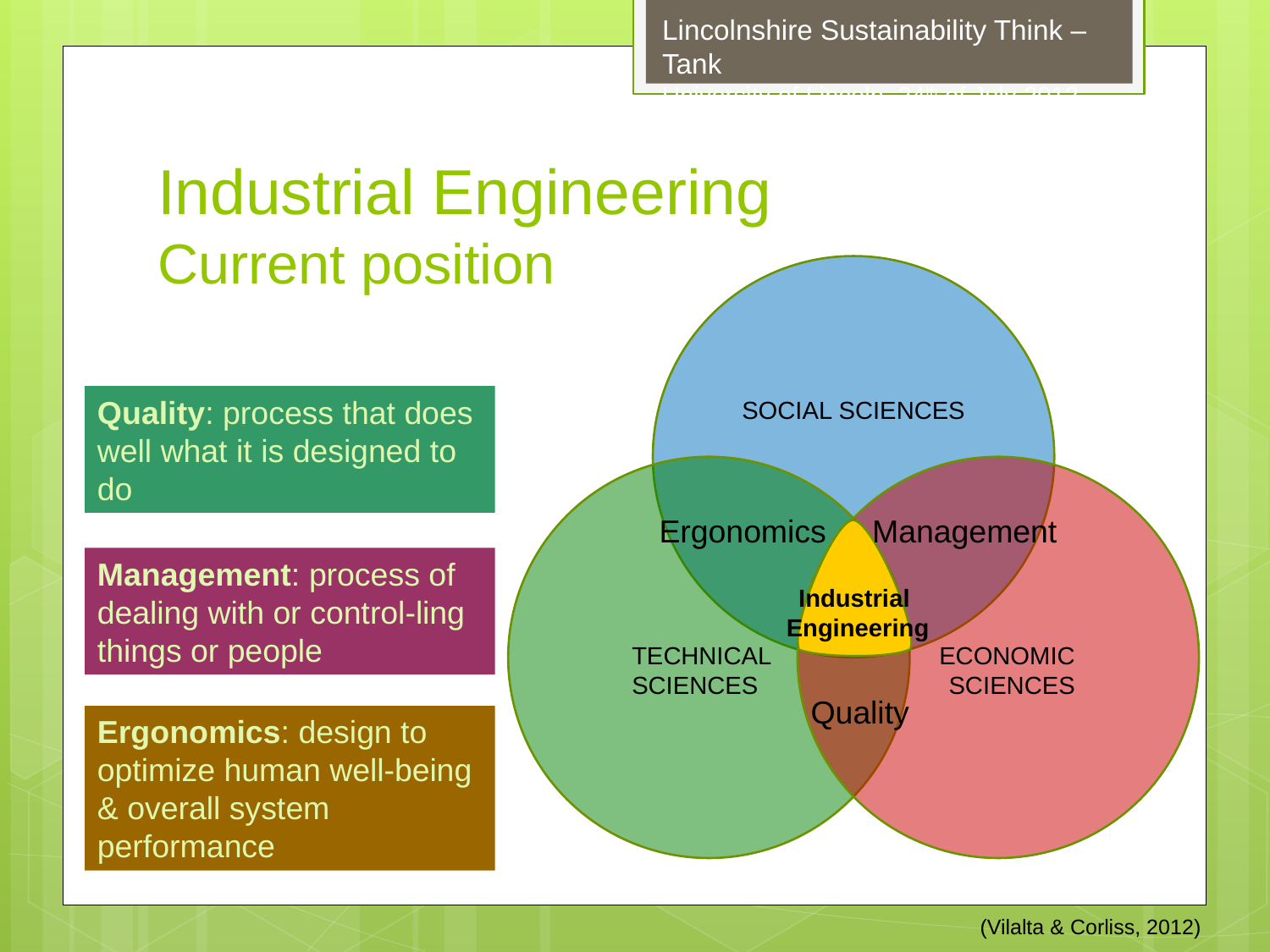

Industrial Engineering
Current position
SOCIAL SCIENCES
TECHNICAL SCIENCES
ECONOMIC SCIENCES

Quality: process that does well what it is designed to do
Ergonomics
Management
Management: process of dealing with or control-ling things or people
Industrial
Engineering
Quality
Ergonomics: design to optimize human well-being & overall system performance
(Vilalta & Corliss, 2012)